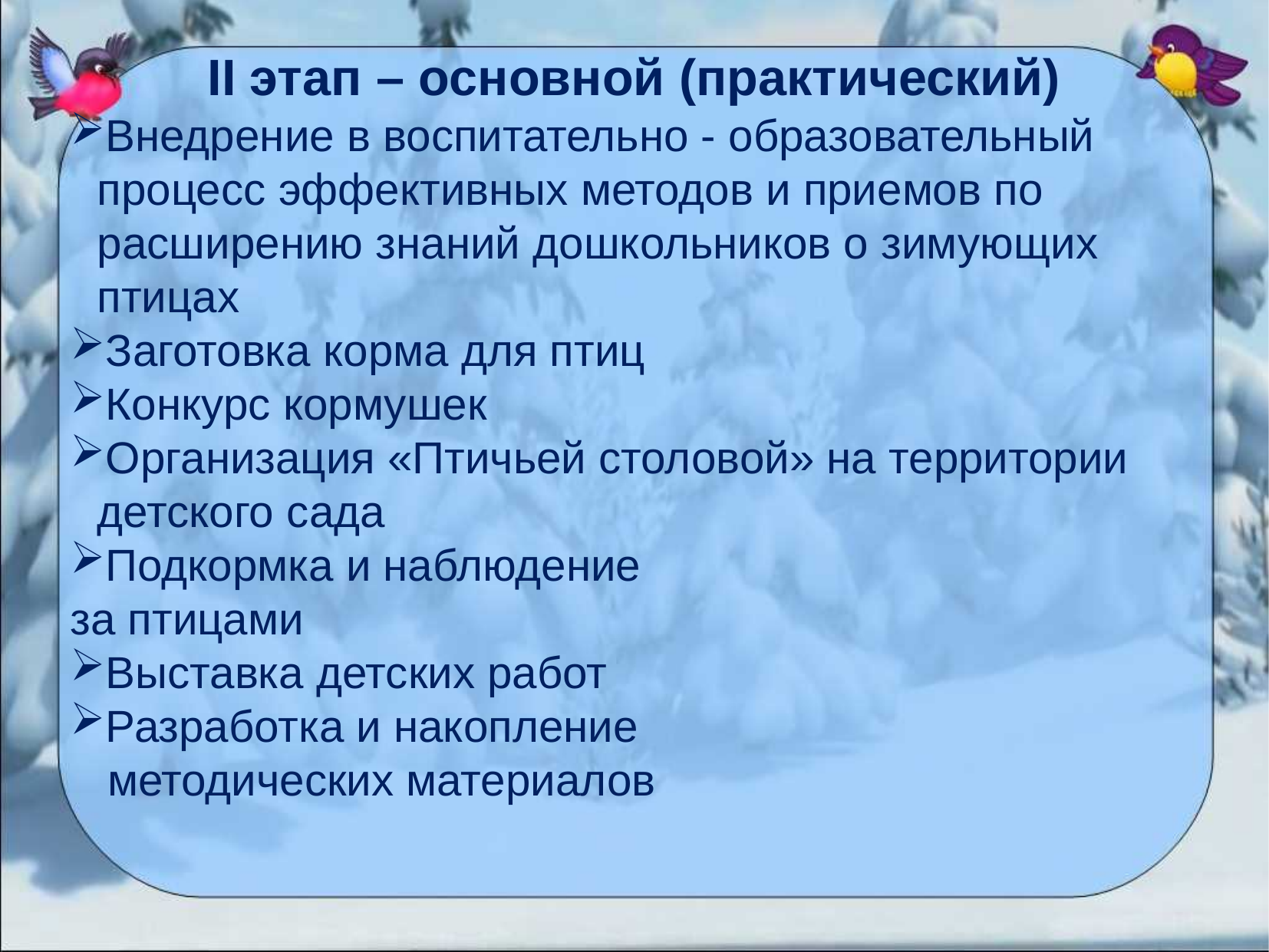

II этап – основной (практический)
Внедрение в воспитательно - образовательный процесс эффективных методов и приемов по расширению знаний дошкольников о зимующих птицах
Заготовка корма для птиц
Конкурс кормушек
Организация «Птичьей столовой» на территории детского сада
Подкормка и наблюдение
за птицами
Выставка детских работ
Разработка и накопление
   методических материалов